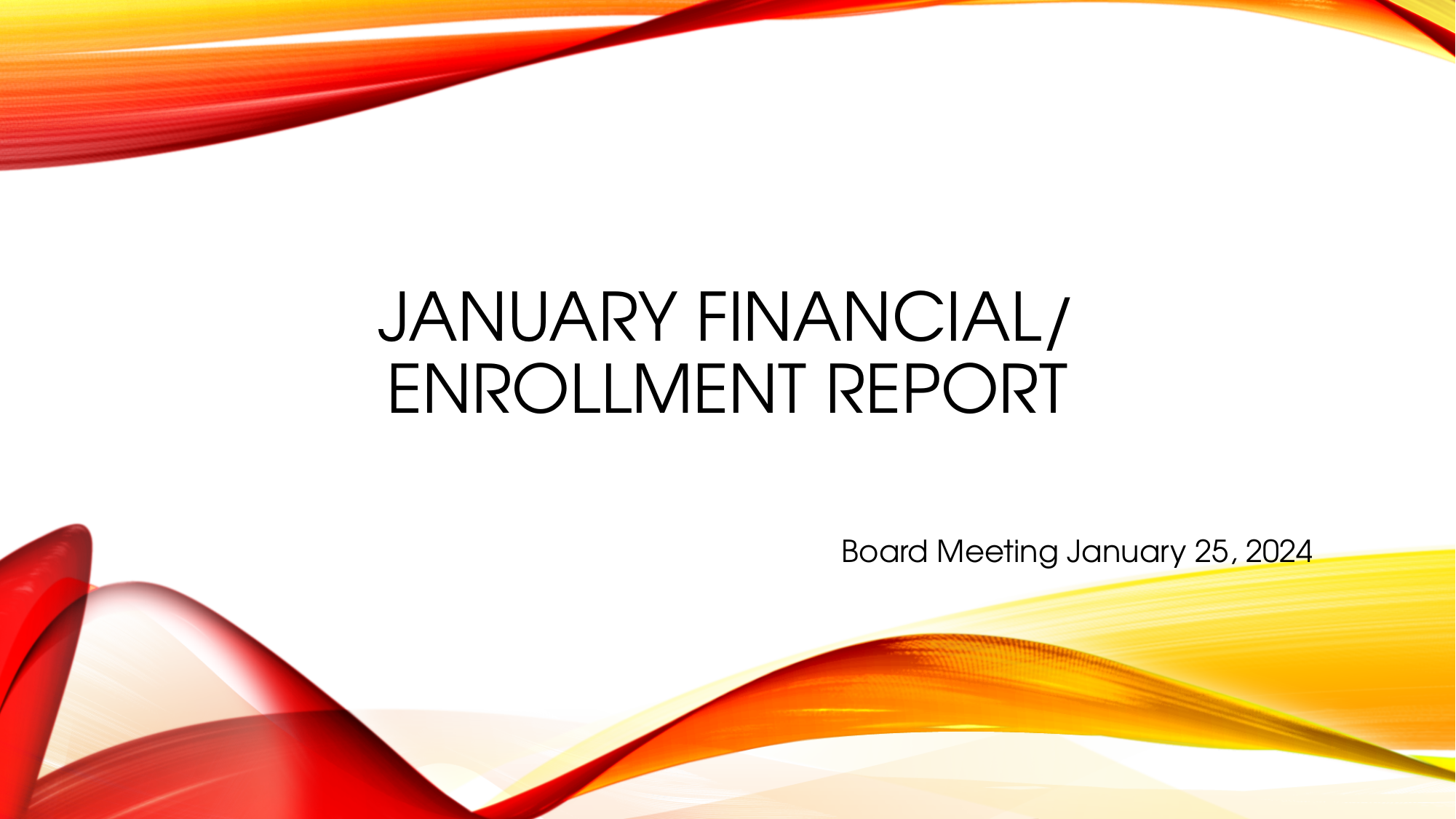

# JANUARY FINANCIAL/ ENROLLMENT REPORT
Board Meeting January 25, 2024